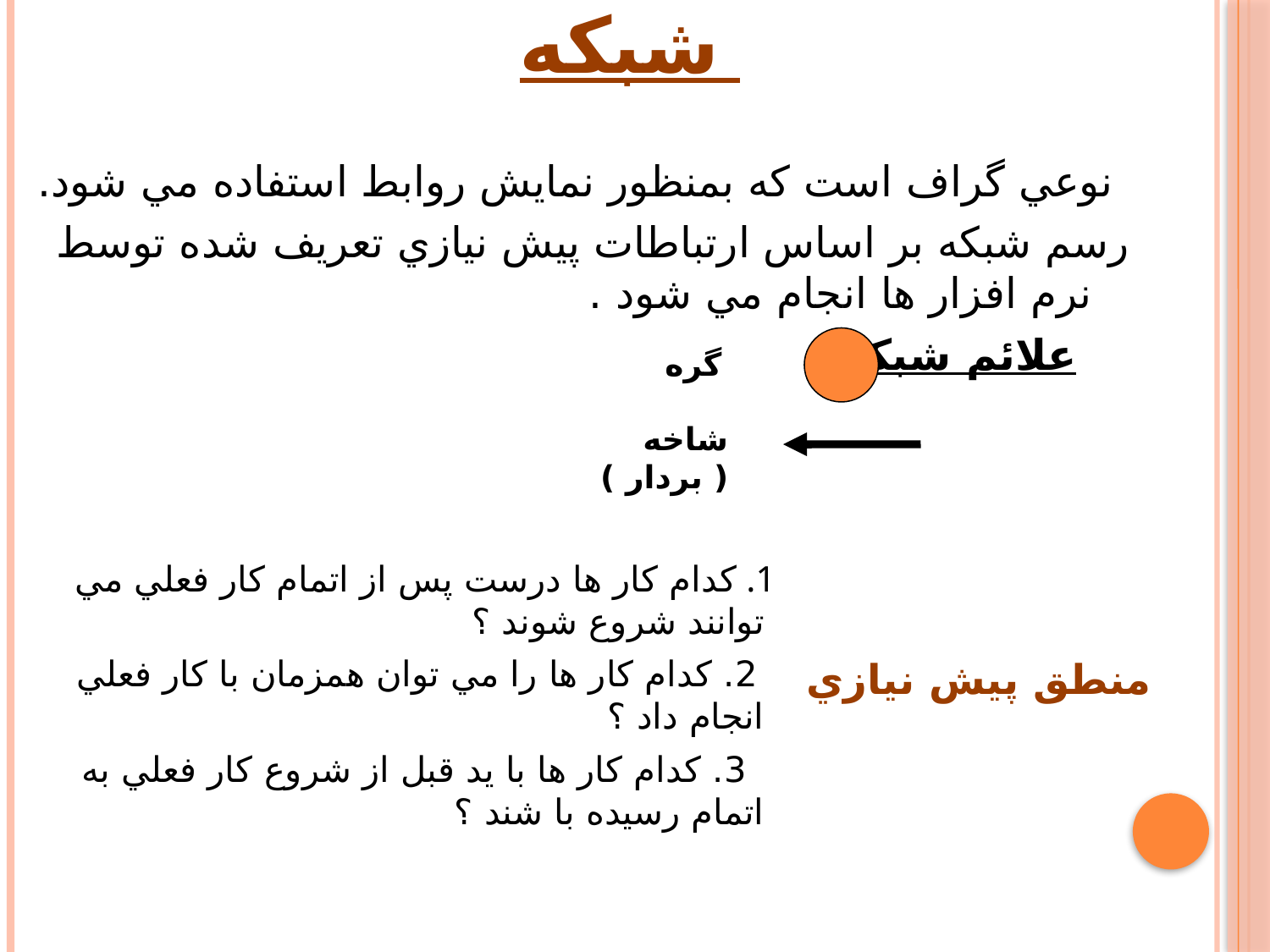

# شبكه
  نوعي گراف است كه بمنظور نمايش روابط استفاده مي شود.
رسم شبكه بر اساس ارتباطات پيش نيازي تعريف شده توسط نرم افزار ها انجام مي شود .
    علائم شبكه:

گره
شاخه ( بردار )

   1. كدام كار ها درست پس از اتمام كار فعلي مي توانند شروع شوند ؟
    2. كدام كار ها را مي توان همزمان با كار فعلي انجام داد ؟
     3. كدام كار ها با يد قبل از شروع كار فعلي به اتمام رسيده با شند ؟

منطق پيش نيازي